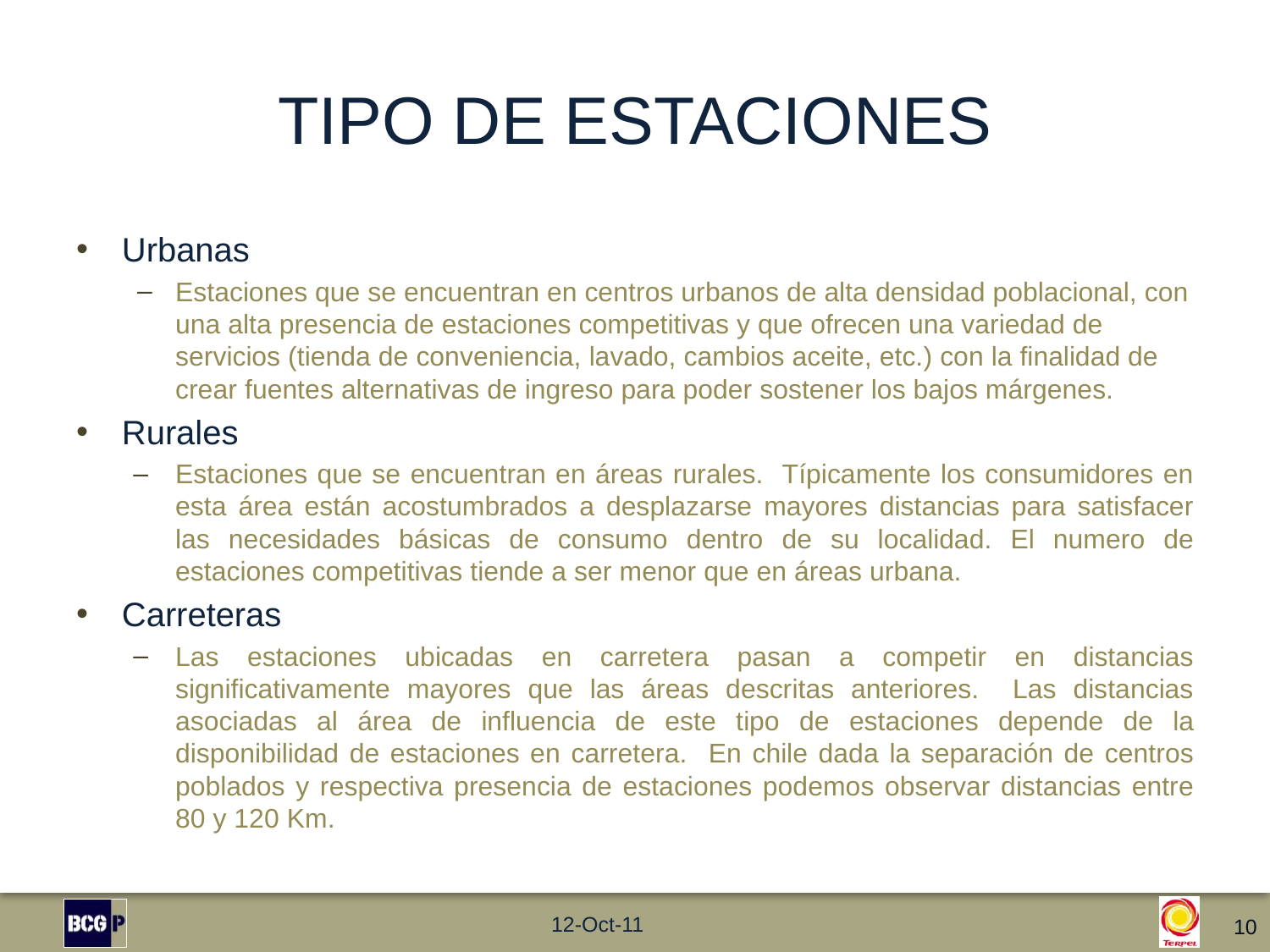

# Tipo de estaciones
Urbanas
Estaciones que se encuentran en centros urbanos de alta densidad poblacional, con una alta presencia de estaciones competitivas y que ofrecen una variedad de servicios (tienda de conveniencia, lavado, cambios aceite, etc.) con la finalidad de crear fuentes alternativas de ingreso para poder sostener los bajos márgenes.
Rurales
Estaciones que se encuentran en áreas rurales.  Típicamente los consumidores en esta área están acostumbrados a desplazarse mayores distancias para satisfacer las necesidades básicas de consumo dentro de su localidad. El numero de estaciones competitivas tiende a ser menor que en áreas urbana.
Carreteras
Las estaciones ubicadas en carretera pasan a competir en distancias significativamente mayores que las áreas descritas anteriores.  Las distancias asociadas al área de influencia de este tipo de estaciones depende de la disponibilidad de estaciones en carretera.  En chile dada la separación de centros poblados y respectiva presencia de estaciones podemos observar distancias entre 80 y 120 Km.
10
12-Oct-11